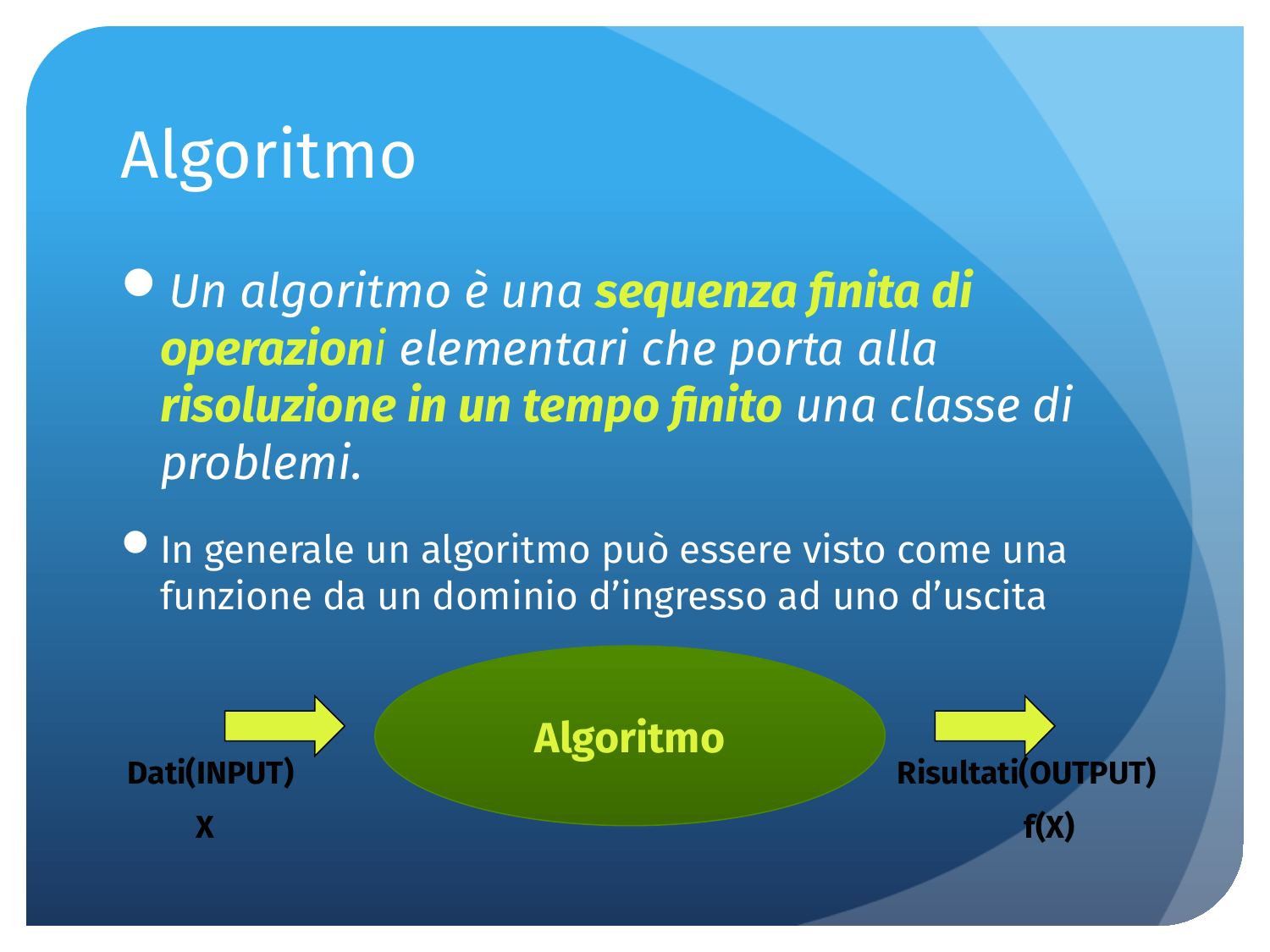

# Algoritmo
Un algoritmo è una sequenza finita di operazioni elementari che porta alla risoluzione in un tempo finito una classe di problemi.
In generale un algoritmo può essere visto come una funzione da un dominio d’ingresso ad uno d’uscita
Algoritmo

Dati(INPUT)
         X
Risultati(OUTPUT)
	f(X)